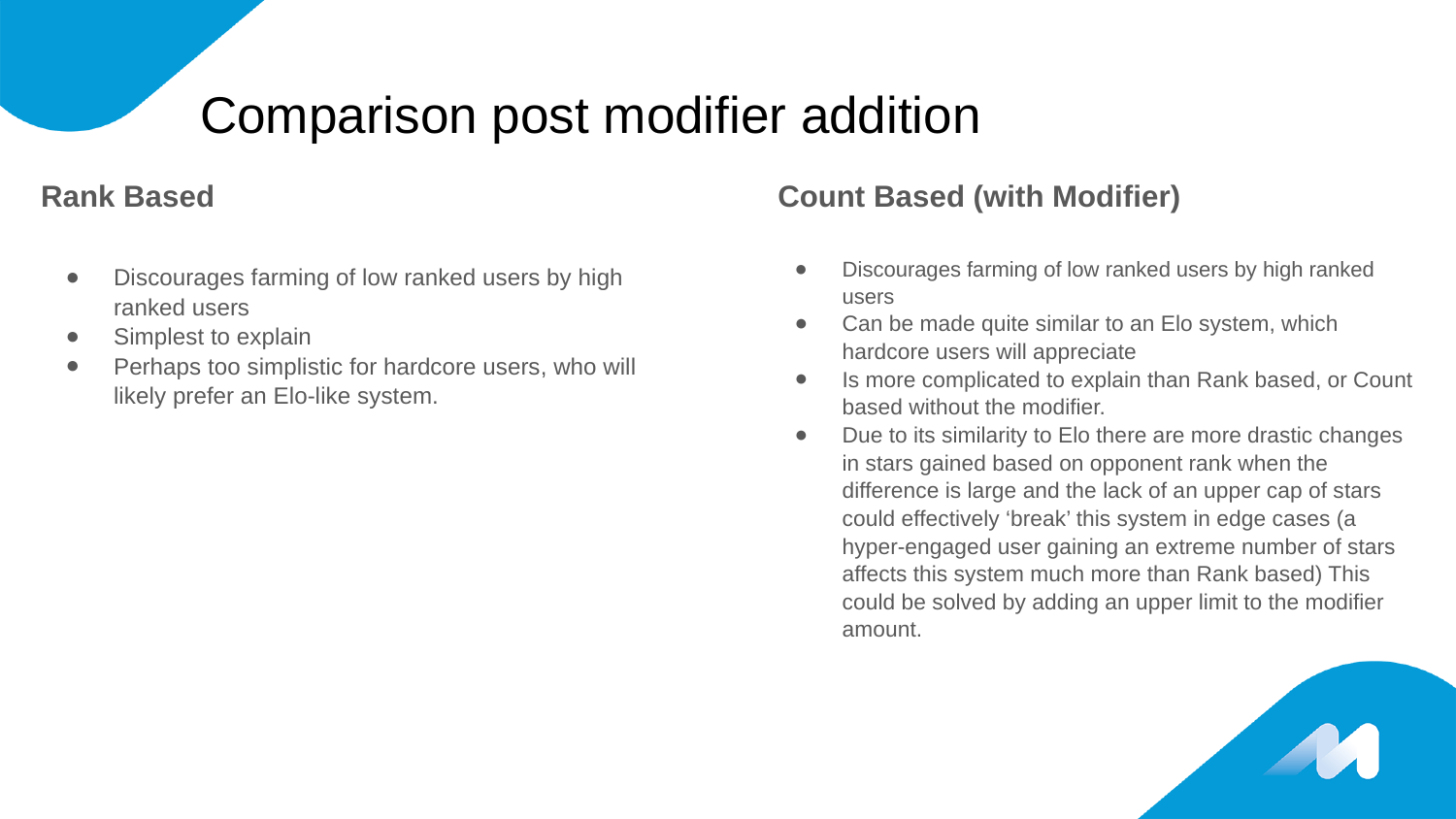

# Comparison post modifier addition
Rank Based
Count Based (with Modifier)
Discourages farming of low ranked users by high ranked users
Can be made quite similar to an Elo system, which hardcore users will appreciate
Is more complicated to explain than Rank based, or Count based without the modifier.
Due to its similarity to Elo there are more drastic changes in stars gained based on opponent rank when the difference is large and the lack of an upper cap of stars could effectively ‘break’ this system in edge cases (a hyper-engaged user gaining an extreme number of stars affects this system much more than Rank based) This could be solved by adding an upper limit to the modifier amount.

Discourages farming of low ranked users by high ranked users
Simplest to explain
Perhaps too simplistic for hardcore users, who will likely prefer an Elo-like system.